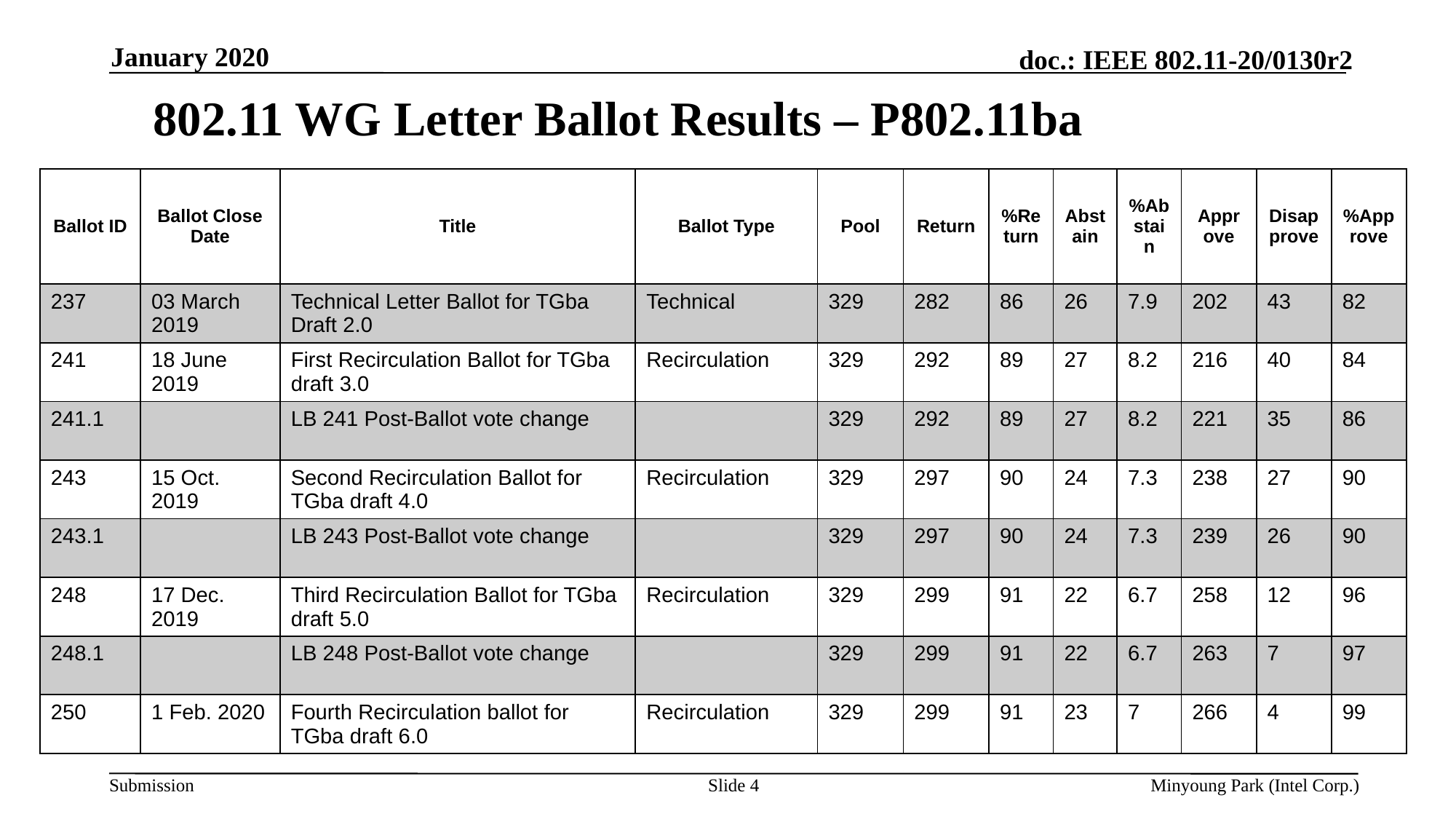

January 2020
802.11 WG Letter Ballot Results – P802.11ba
| Ballot ID | Ballot Close Date | Title | Ballot Type | Pool | Return | %Return | Abstain | %Abstain | Approve | Disapprove | %Approve |
| --- | --- | --- | --- | --- | --- | --- | --- | --- | --- | --- | --- |
| 237 | 03 March 2019 | Technical Letter Ballot for TGba Draft 2.0 | Technical | 329 | 282 | 86 | 26 | 7.9 | 202 | 43 | 82 |
| 241 | 18 June 2019 | First Recirculation Ballot for TGba draft 3.0 | Recirculation | 329 | 292 | 89 | 27 | 8.2 | 216 | 40 | 84 |
| 241.1 |  | LB 241 Post-Ballot vote change |  | 329 | 292 | 89 | 27 | 8.2 | 221 | 35 | 86 |
| 243 | 15 Oct. 2019 | Second Recirculation Ballot for TGba draft 4.0 | Recirculation | 329 | 297 | 90 | 24 | 7.3 | 238 | 27 | 90 |
| 243.1 |  | LB 243 Post-Ballot vote change |  | 329 | 297 | 90 | 24 | 7.3 | 239 | 26 | 90 |
| 248 | 17 Dec. 2019 | Third Recirculation Ballot for TGba draft 5.0 | Recirculation | 329 | 299 | 91 | 22 | 6.7 | 258 | 12 | 96 |
| 248.1 |  | LB 248 Post-Ballot vote change |  | 329 | 299 | 91 | 22 | 6.7 | 263 | 7 | 97 |
| 250 | 1 Feb. 2020 | Fourth Recirculation ballot for TGba draft 6.0 | Recirculation | 329 | 299 | 91 | 23 | 7 | 266 | 4 | 99 |
Slide 4
Minyoung Park (Intel Corp.)